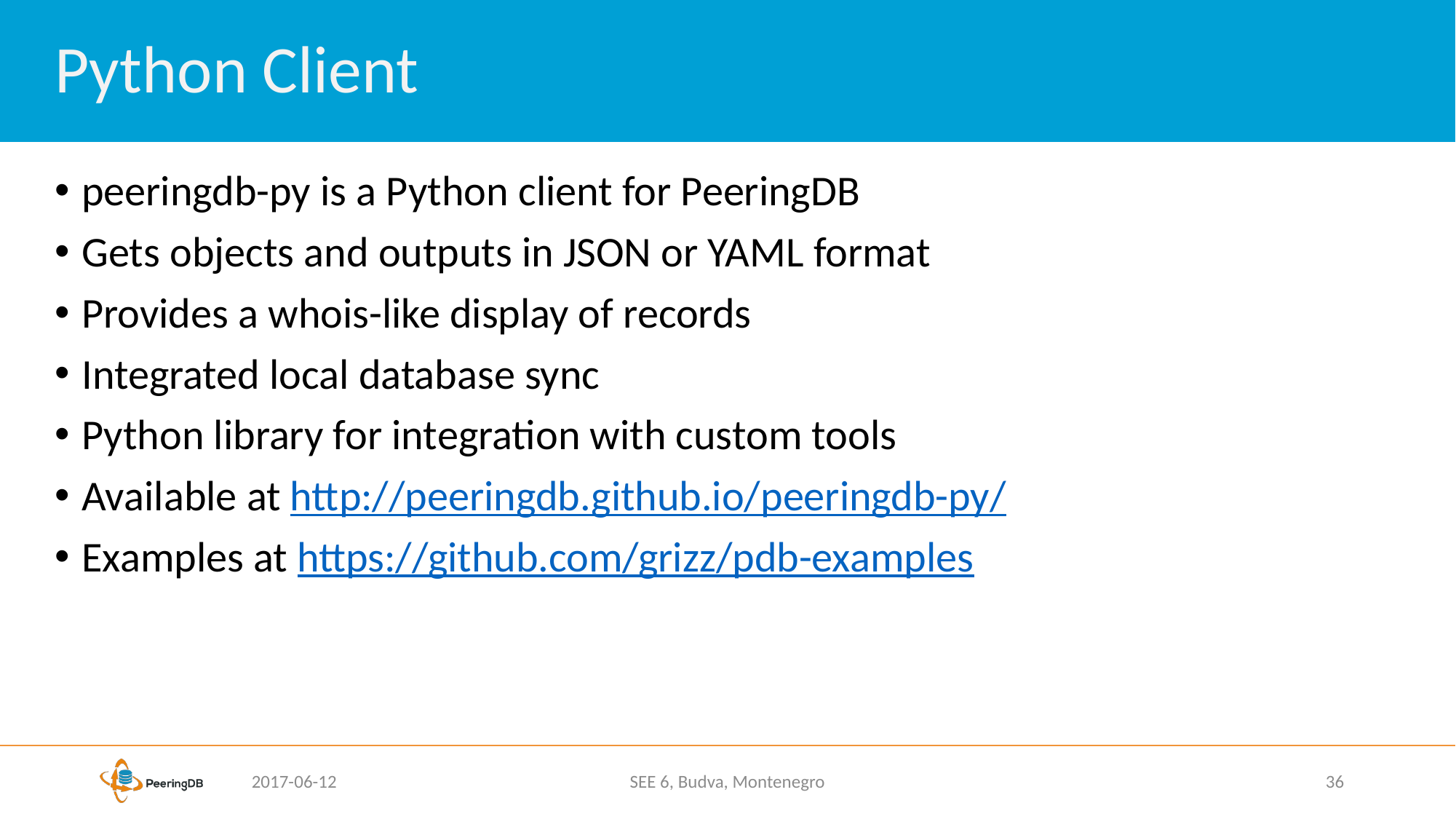

# Python Client
peeringdb-py is a Python client for PeeringDB
Gets objects and outputs in JSON or YAML format
Provides a whois-like display of records
Integrated local database sync
Python library for integration with custom tools
Available at http://peeringdb.github.io/peeringdb-py/
Examples at https://github.com/grizz/pdb-examples

2017-06-12
SEE 6, Budva, Montenegro
36